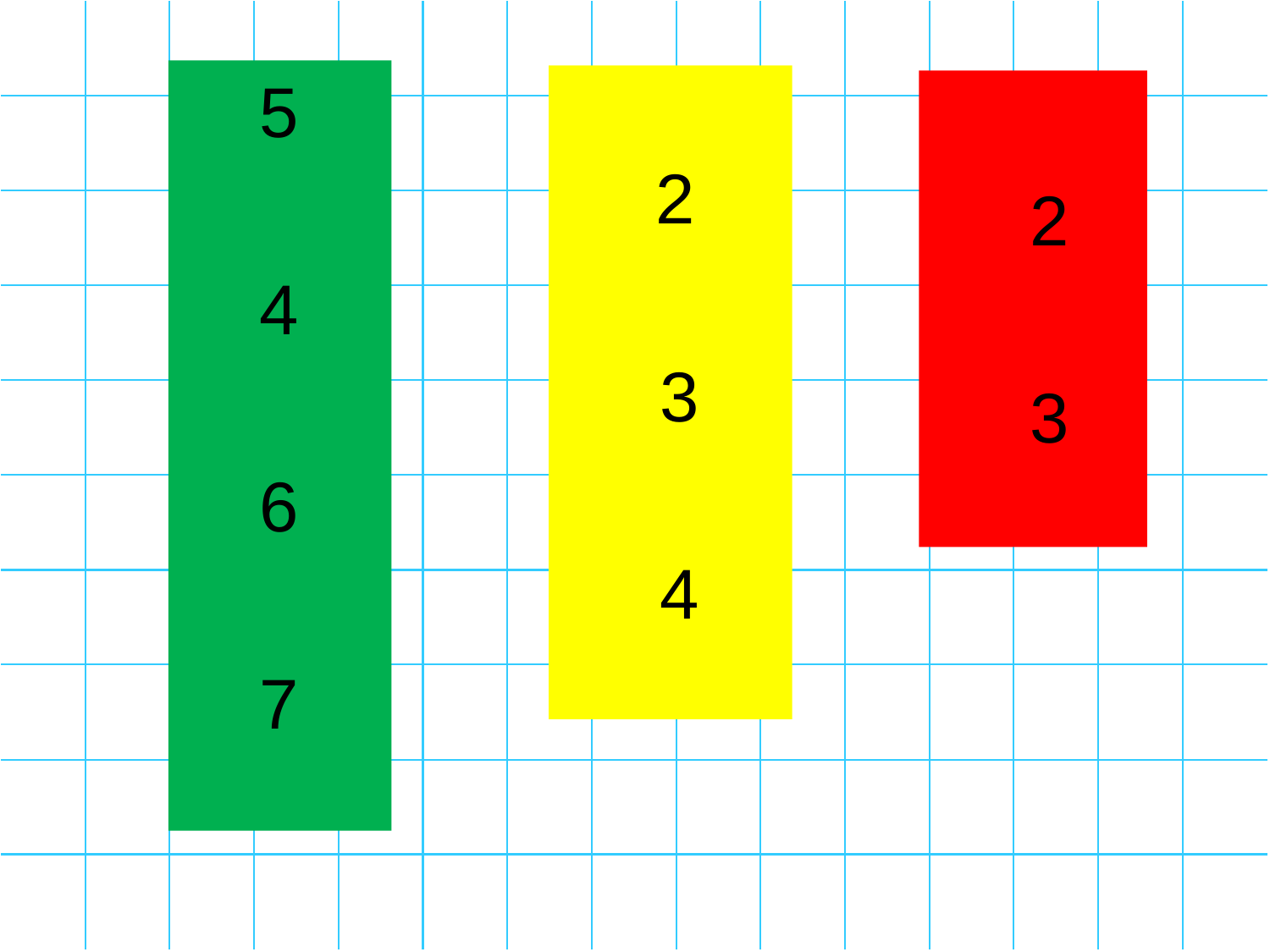

#
    5

    4

    6

    7

      2

     3

     4

     2

     3